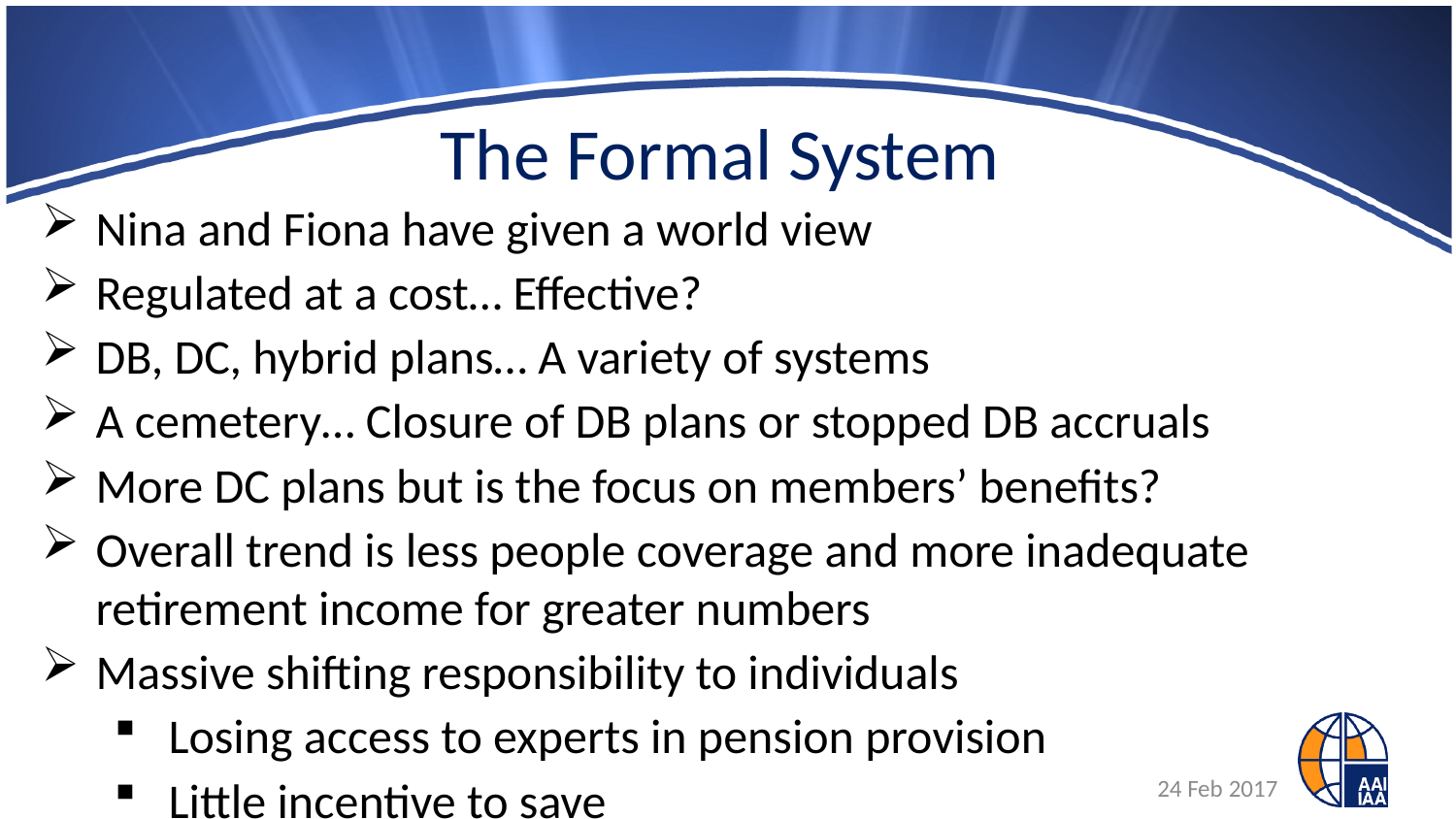

# The Formal System
Nina and Fiona have given a world view
Regulated at a cost… Effective?
DB, DC, hybrid plans… A variety of systems
A cemetery… Closure of DB plans or stopped DB accruals
More DC plans but is the focus on members’ benefits?
Overall trend is less people coverage and more inadequate retirement income for greater numbers
Massive shifting responsibility to individuals
Losing access to experts in pension provision
Little incentive to save
24 Feb 2017